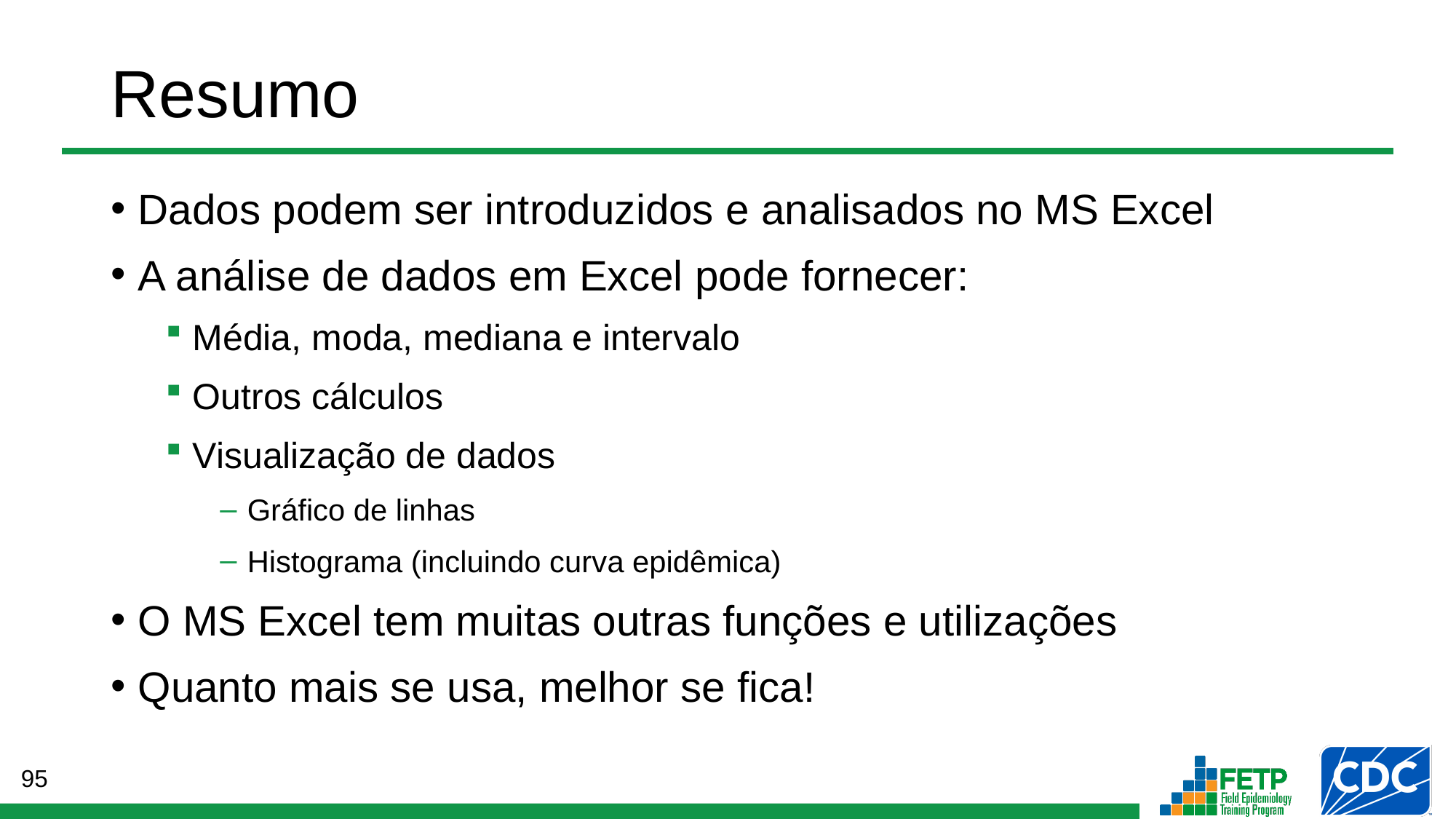

# Resumo
Dados podem ser introduzidos e analisados no MS Excel
A análise de dados em Excel pode fornecer:
Média, moda, mediana e intervalo
Outros cálculos
Visualização de dados
Gráfico de linhas
Histograma (incluindo curva epidêmica)
O MS Excel tem muitas outras funções e utilizações
Quanto mais se usa, melhor se fica!